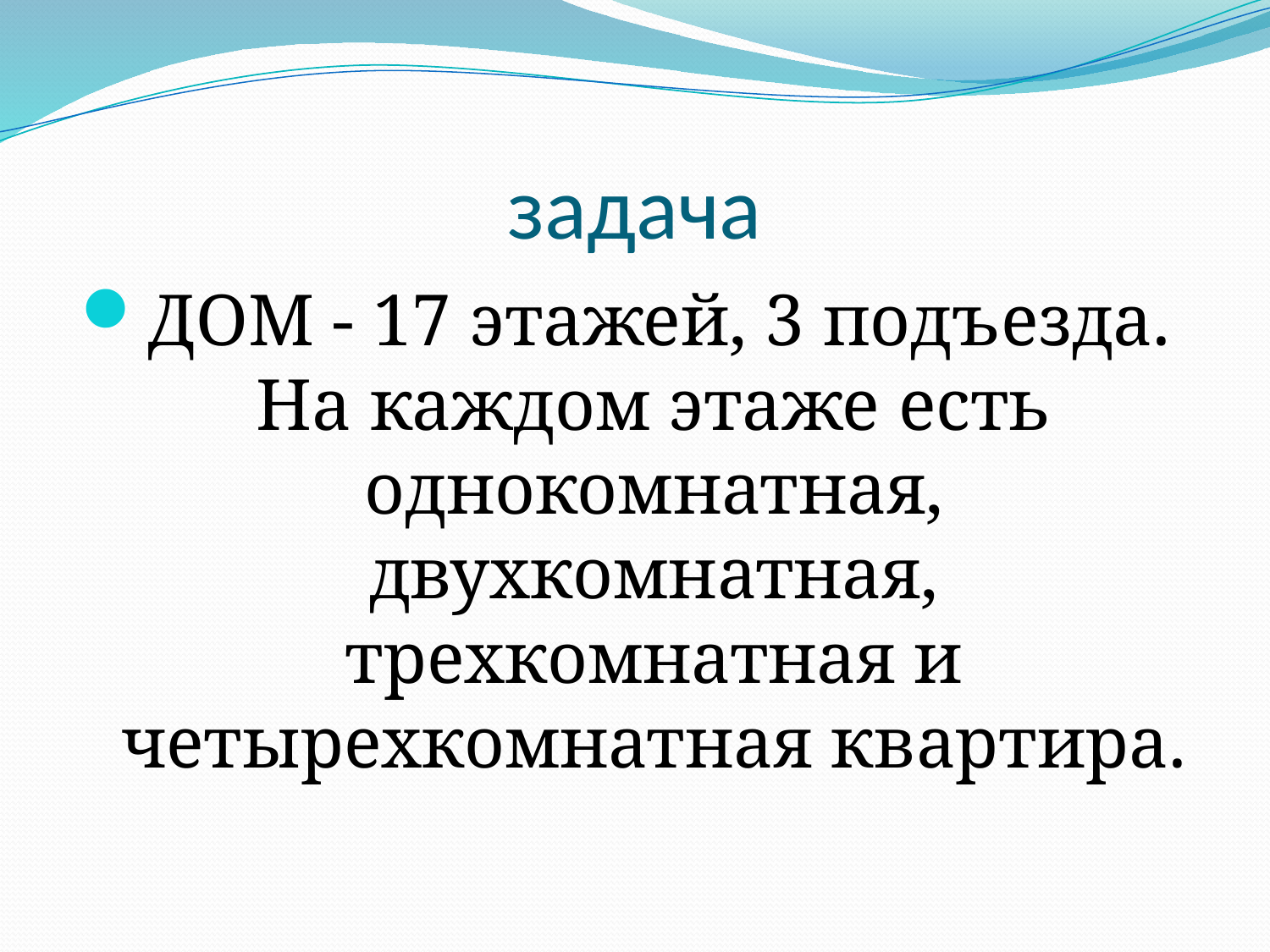

# задача
ДОМ - 17 этажей, 3 подъезда.  На каждом этаже есть однокомнатная, двухкомнатная, трехкомнатная и четырехкомнатная квартира.